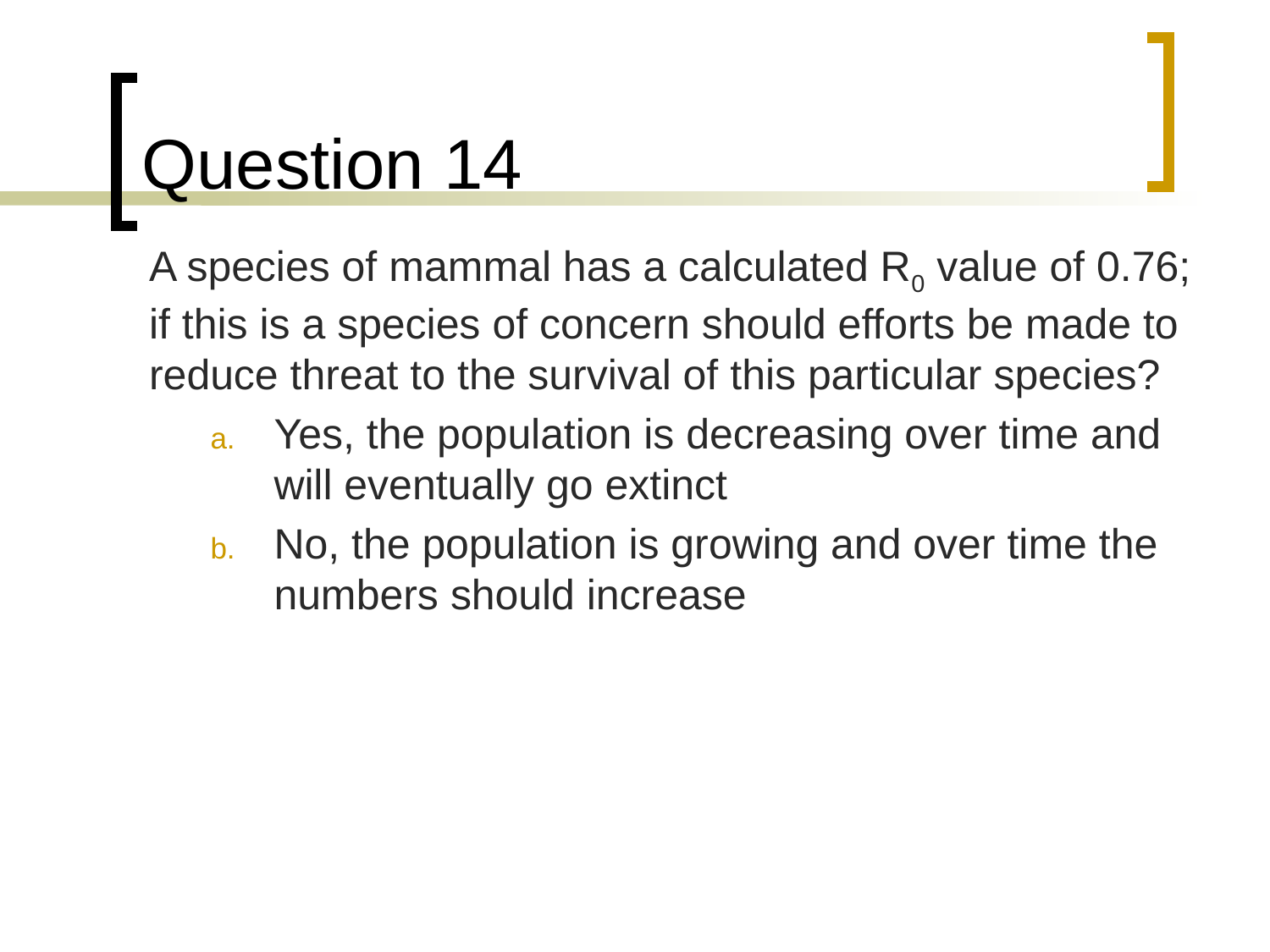

# Question 14
	A species of mammal has a calculated R0 value of 0.76; if this is a species of concern should efforts be made to reduce threat to the survival of this particular species?
Yes, the population is decreasing over time and will eventually go extinct
No, the population is growing and over time the numbers should increase